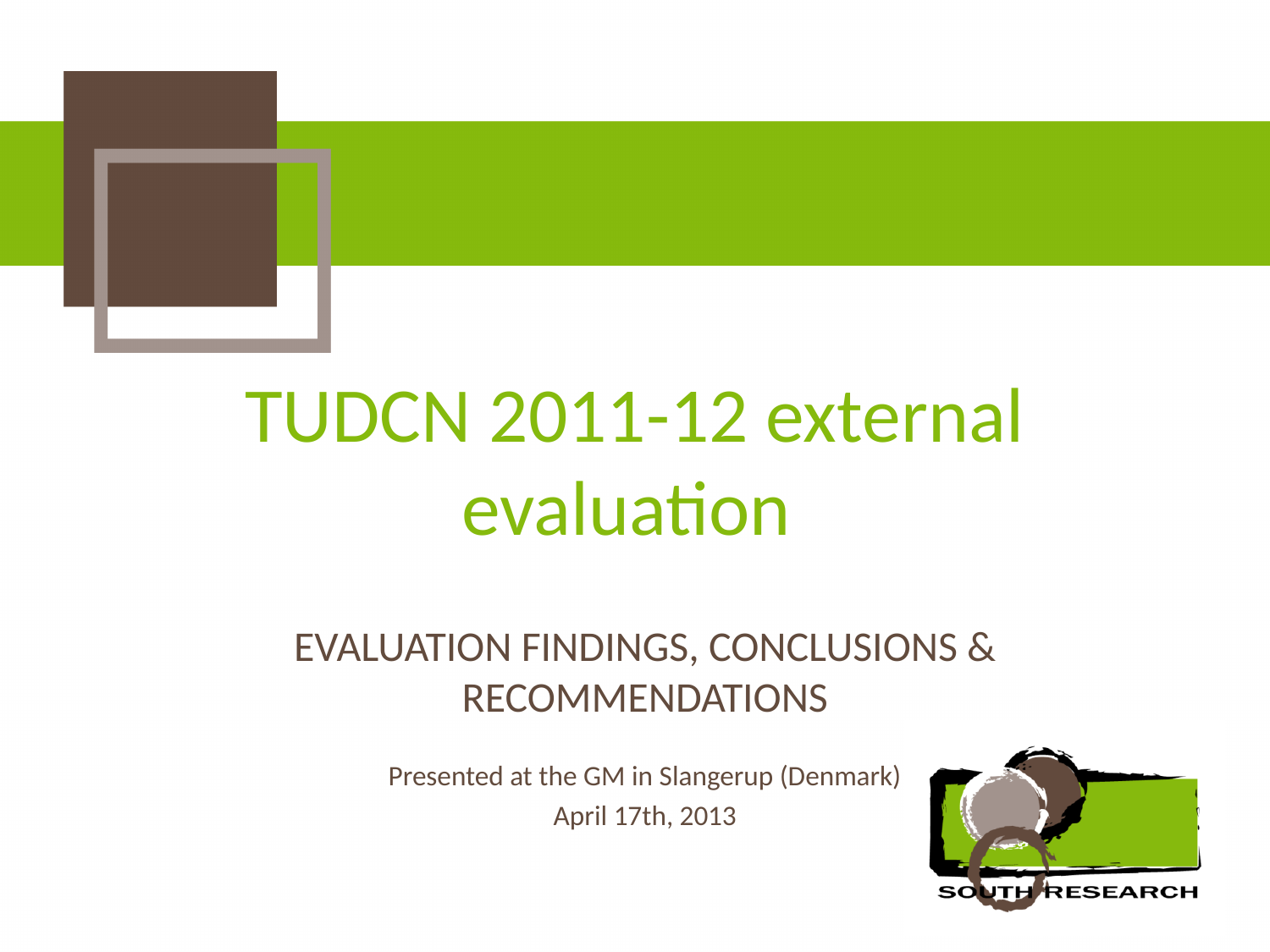

# TUDCN 2011-12 external evaluation
Evaluation Findings, Conclusions & Recommendations
Presented at the GM in Slangerup (Denmark)
April 17th, 2013